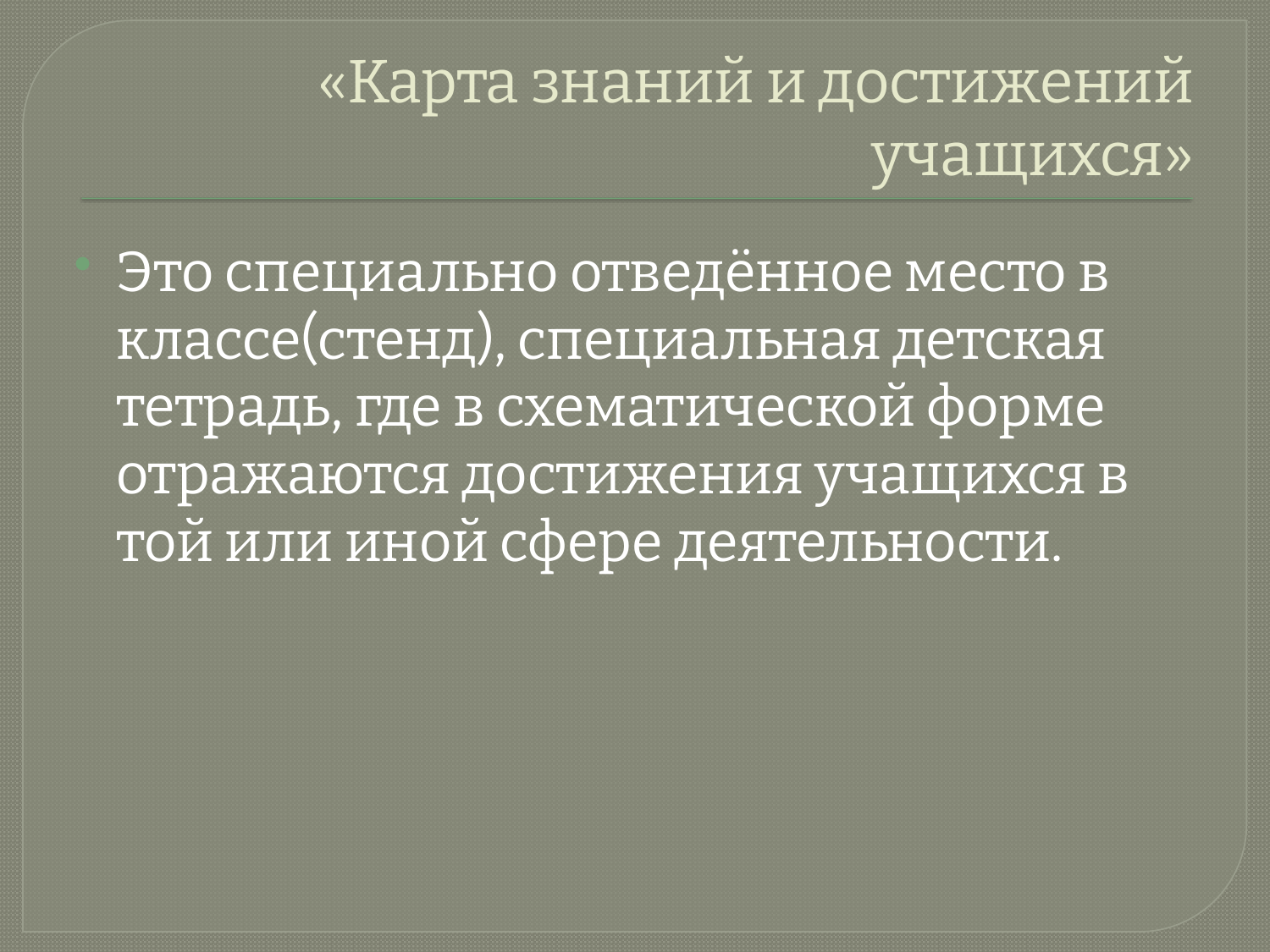

# «Карта знаний и достижений учащихся»
Это специально отведённое место в классе(стенд), специальная детская тетрадь, где в схематической форме отражаются достижения учащихся в той или иной сфере деятельности.